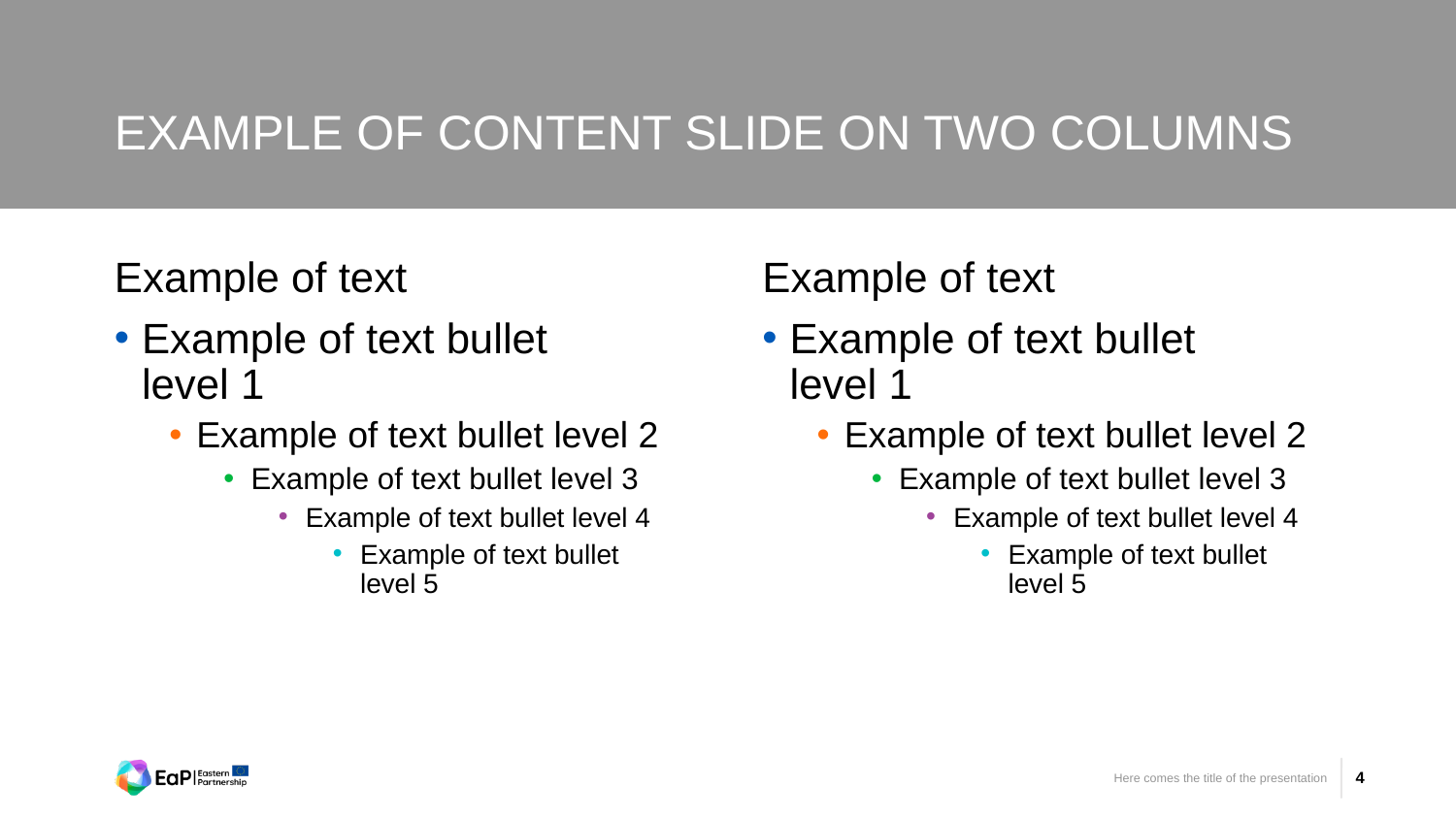

# Example of content slide on two columns
Example of text
Example of text bullet level 1
Example of text bullet level 2
Example of text bullet level 3
Example of text bullet level 4
Example of text bullet level 5

Example of text
Example of text bullet level 1
Example of text bullet level 2
Example of text bullet level 3
Example of text bullet level 4
Example of text bullet level 5